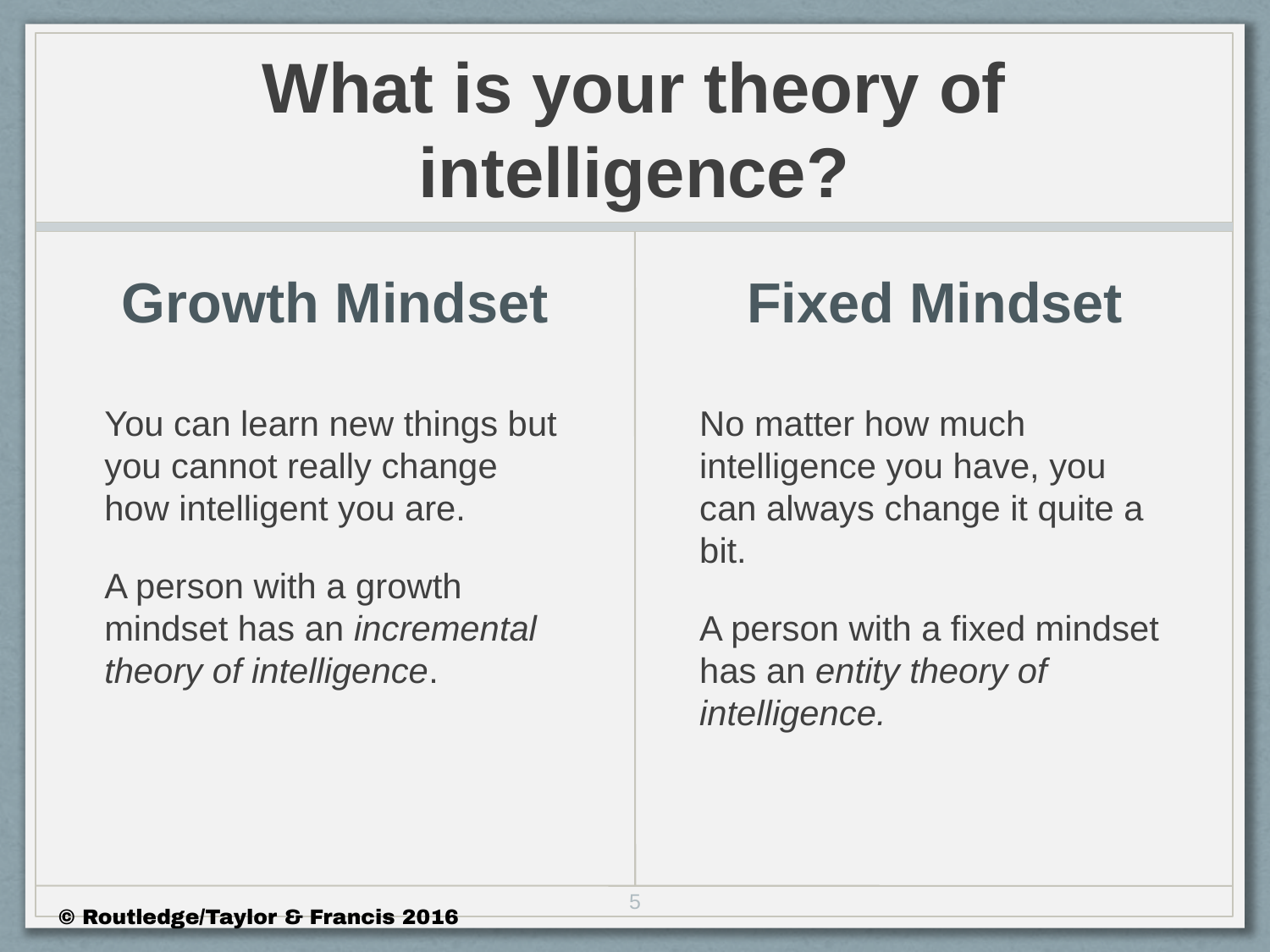

# What is your theory of intelligence?
Fixed Mindset
Growth Mindset
You can learn new things but you cannot really change how intelligent you are.
A person with a growth mindset has an incremental theory of intelligence.
No matter how much intelligence you have, you can always change it quite a bit.
A person with a fixed mindset has an entity theory of intelligence.
5
© Routledge/Taylor & Francis 2016